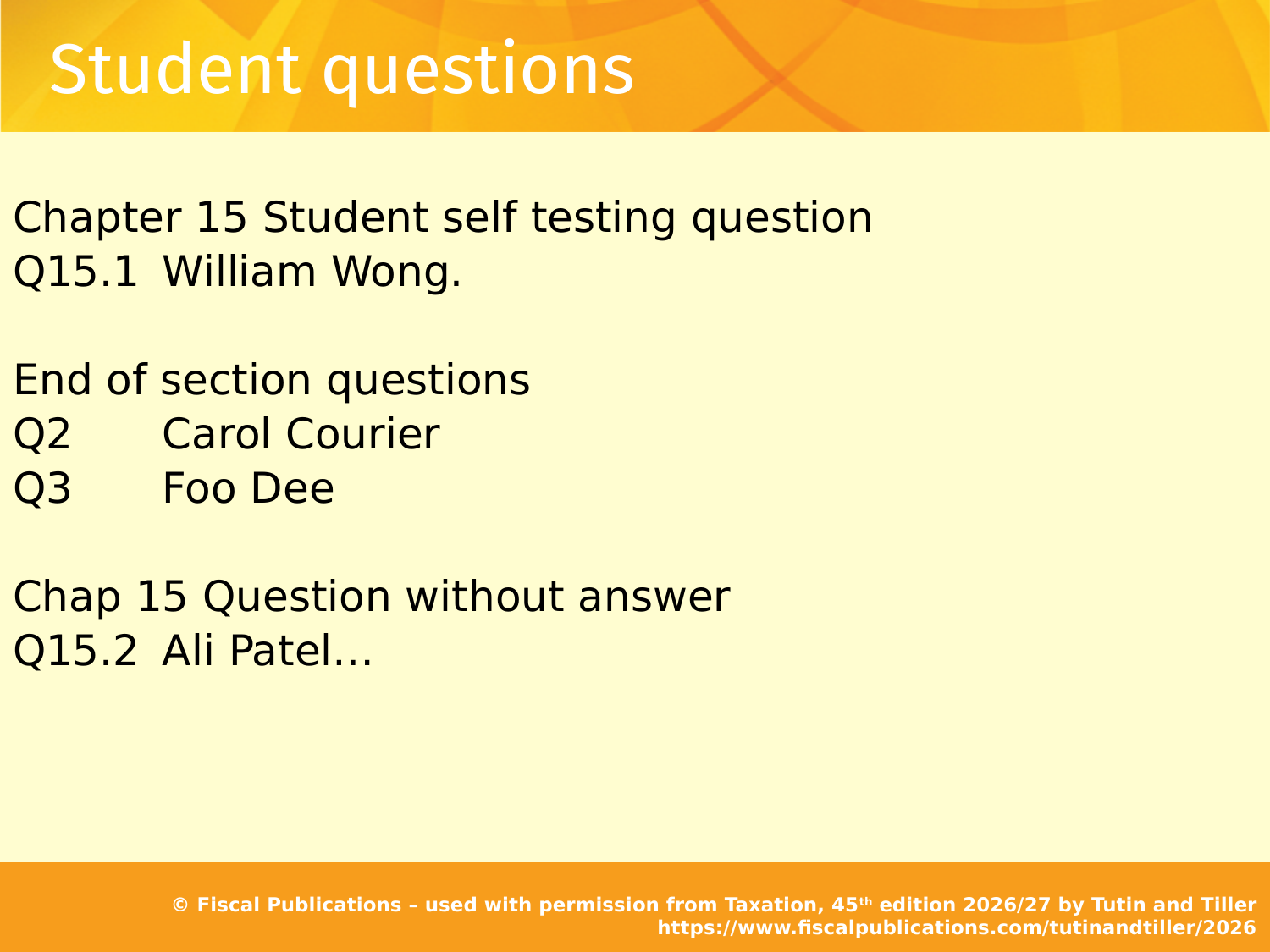

# Student questions

Chapter 15 Student self testing question
Q15.1	William Wong.

End of section questions
Q2	Carol Courier
Q3	Foo Dee

Chap 15 Question without answer
Q15.2	Ali Patel…